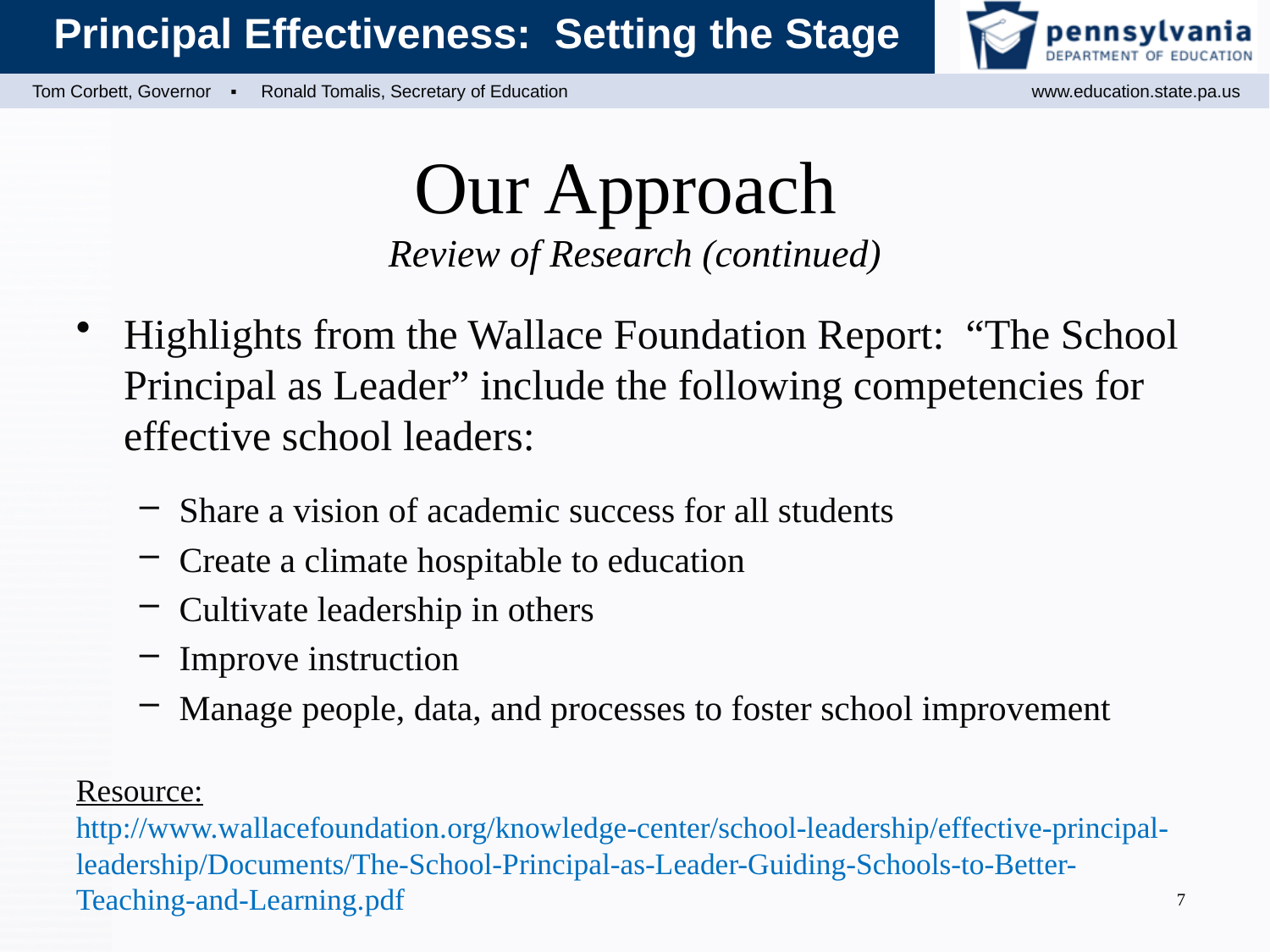

# Our Approach Review of Research (continued)
Highlights from the Wallace Foundation Report:  “The School Principal as Leader” include the following competencies for effective school leaders:
Share a vision of academic success for all students
Create a climate hospitable to education
Cultivate leadership in others
Improve instruction
Manage people, data, and processes to foster school improvement

Resource:
http://www.wallacefoundation.org/knowledge-center/school-leadership/effective-principal-leadership/Documents/The-School-Principal-as-Leader-Guiding-Schools-to-Better-Teaching-and-Learning.pdf

7